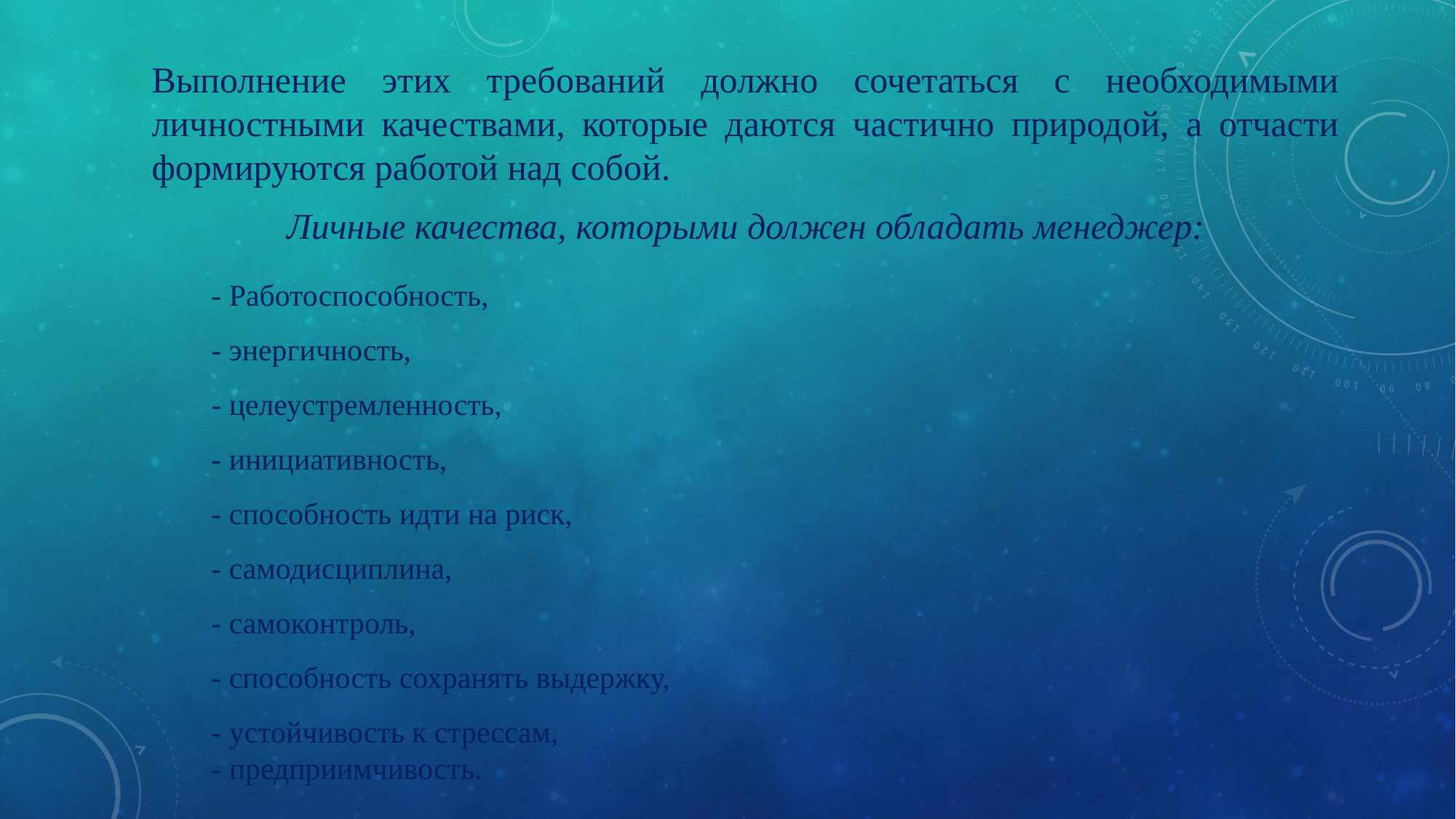

Выполнение этих требований должно сочетаться с необходимыми личностными качествами, которые даются частично природой, а отчасти формируются работой над собой.
Личные качества, которыми должен обладать менеджер:

- Работоспособность,
- энергичность,
- целеустремленность,
- инициативность,
- способность идти на риск,
- самодисциплина,
- самоконтроль,
- способность сохранять выдержку,
- устойчивость к стрессам,
- предприимчивость.